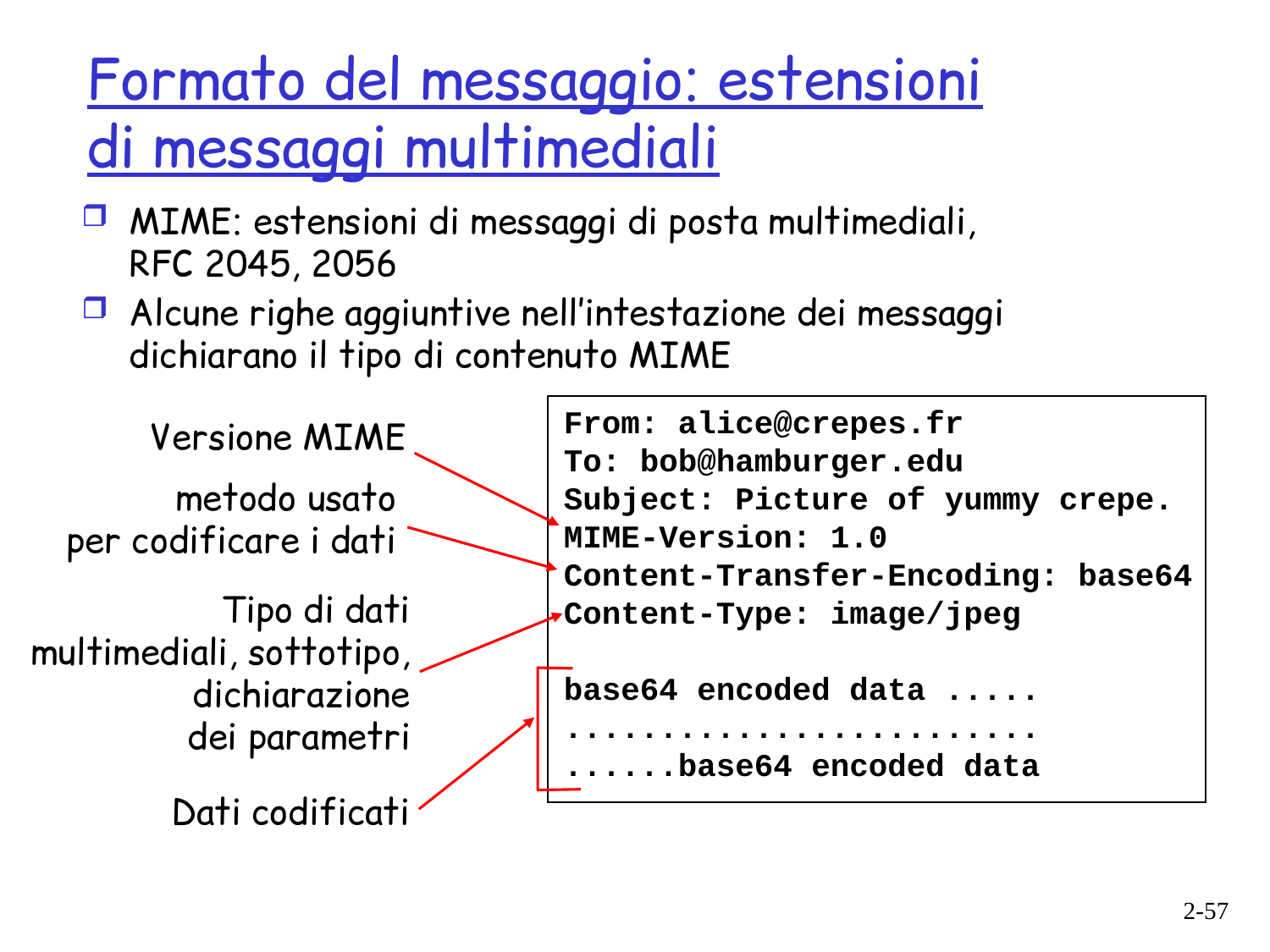

# Formato del messaggio: estensioni di messaggi multimediali
MIME: estensioni di messaggi di posta multimediali,
RFC 2045, 2056
Alcune righe aggiuntive nell’intestazione dei messaggi dichiarano il tipo di contenuto MIME

From: alice@crepes.fr
To: bob@hamburger.edu
Subject: Picture of yummy crepe.
MIME-Version: 1.0
Content-Transfer-Encoding: base64
Content-Type: image/jpeg

base64 encoded data .....
.........................
......base64 encoded data

Versione MIME

metodo usato
per codificare i dati

Tipo di dati
multimediali, sottotipo,
dichiarazione
dei parametri

Dati codificati
2-57